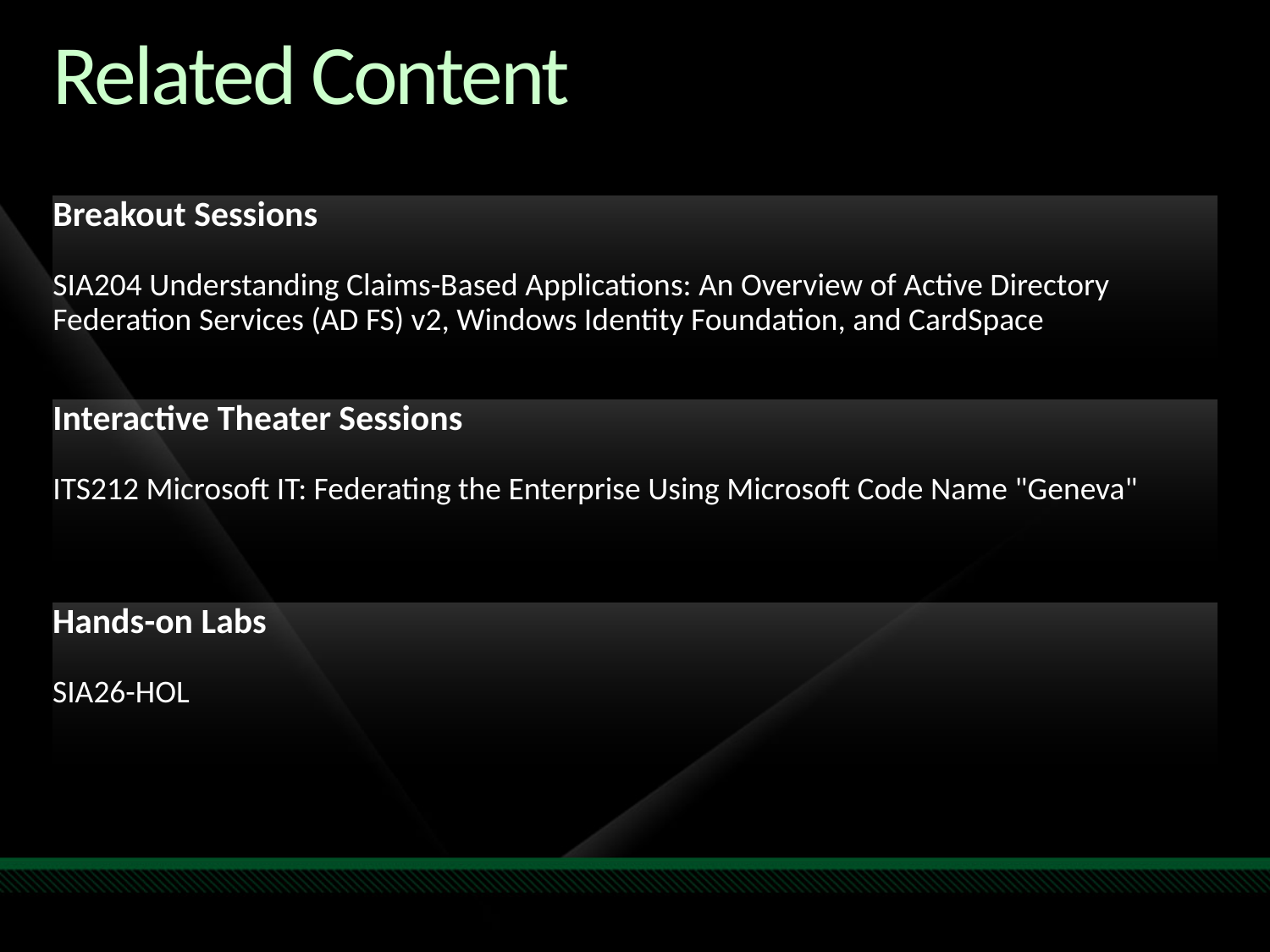

Required Slide
Speakers,
please list the Breakout Sessions,
TLC Interactive Theaters and Labs
that are related to your session.
# Related Content
Breakout Sessions

SIA204 Understanding Claims-Based Applications: An Overview of Active Directory Federation Services (AD FS) v2, Windows Identity Foundation, and CardSpace
Interactive Theater Sessions

ITS212 Microsoft IT: Federating the Enterprise Using Microsoft Code Name "Geneva"
Hands-on Labs

SIA26-HOL